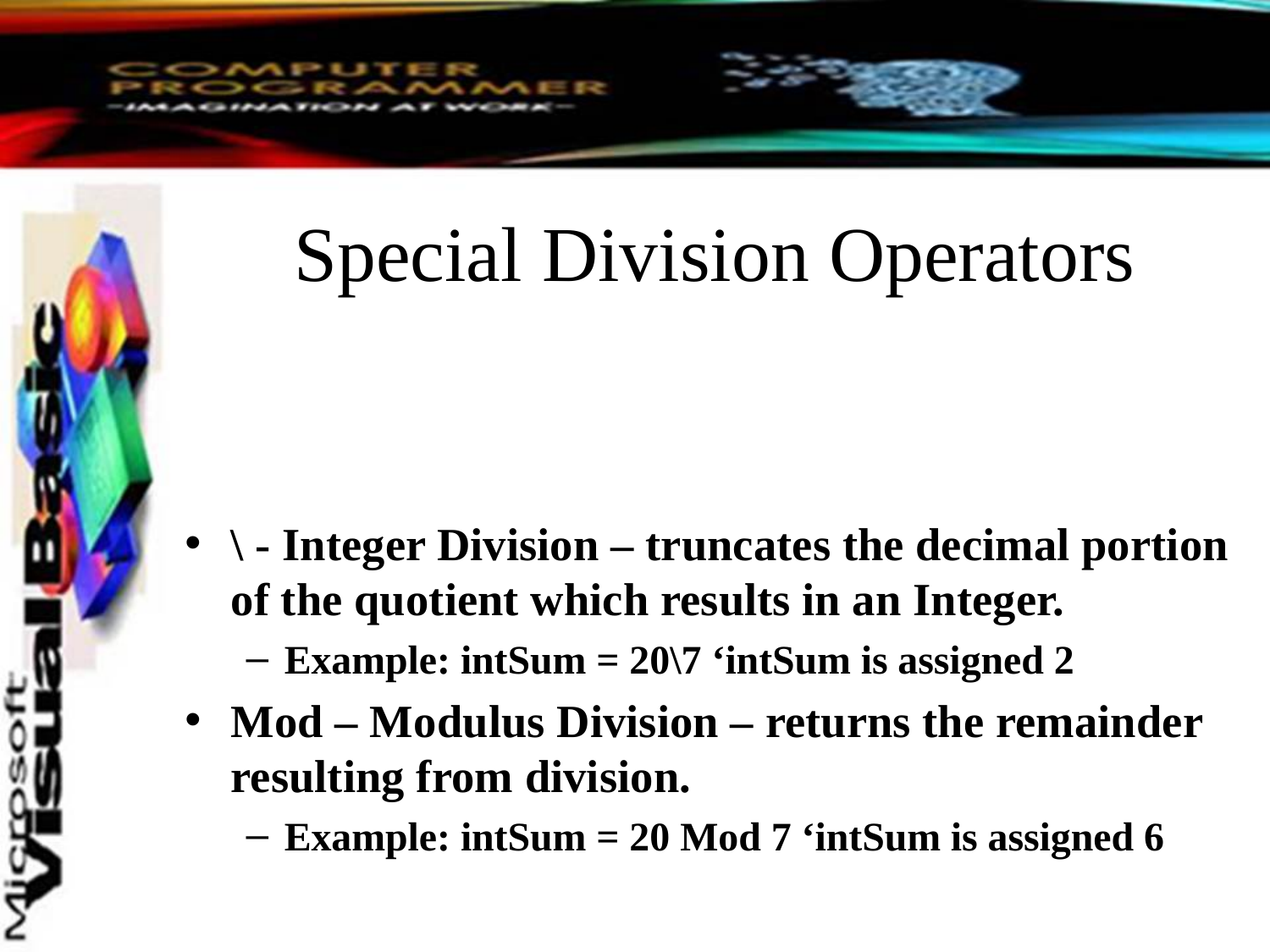

# Special Division Operators
\ - Integer Division – truncates the decimal portion of the quotient which results in an Integer.
Example: intSum = 20\7 ‘intSum is assigned 2
Mod – Modulus Division – returns the remainder resulting from division.
Example: intSum = 20 Mod 7 ‘intSum is assigned 6